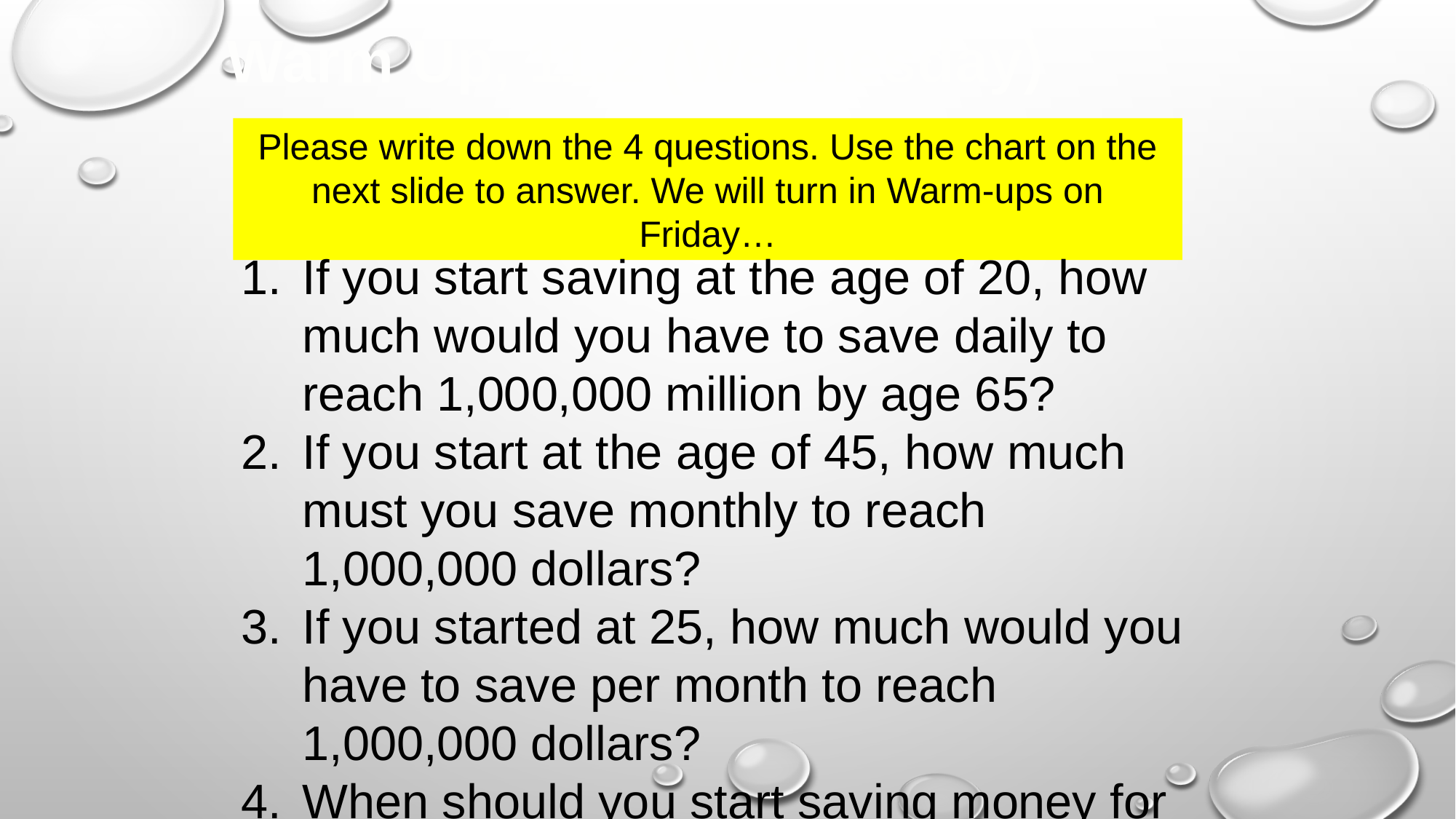

Warm Up, 11.2 (Wednesday)
Please write down the 4 questions. Use the chart on the next slide to answer. We will turn in Warm-ups on Friday…
If you start saving at the age of 20, how much would you have to save daily to reach 1,000,000 million by age 65?
If you start at the age of 45, how much must you save monthly to reach 1,000,000 dollars?
If you started at 25, how much would you have to save per month to reach 1,000,000 dollars?
When should you start saving money for your retirement?